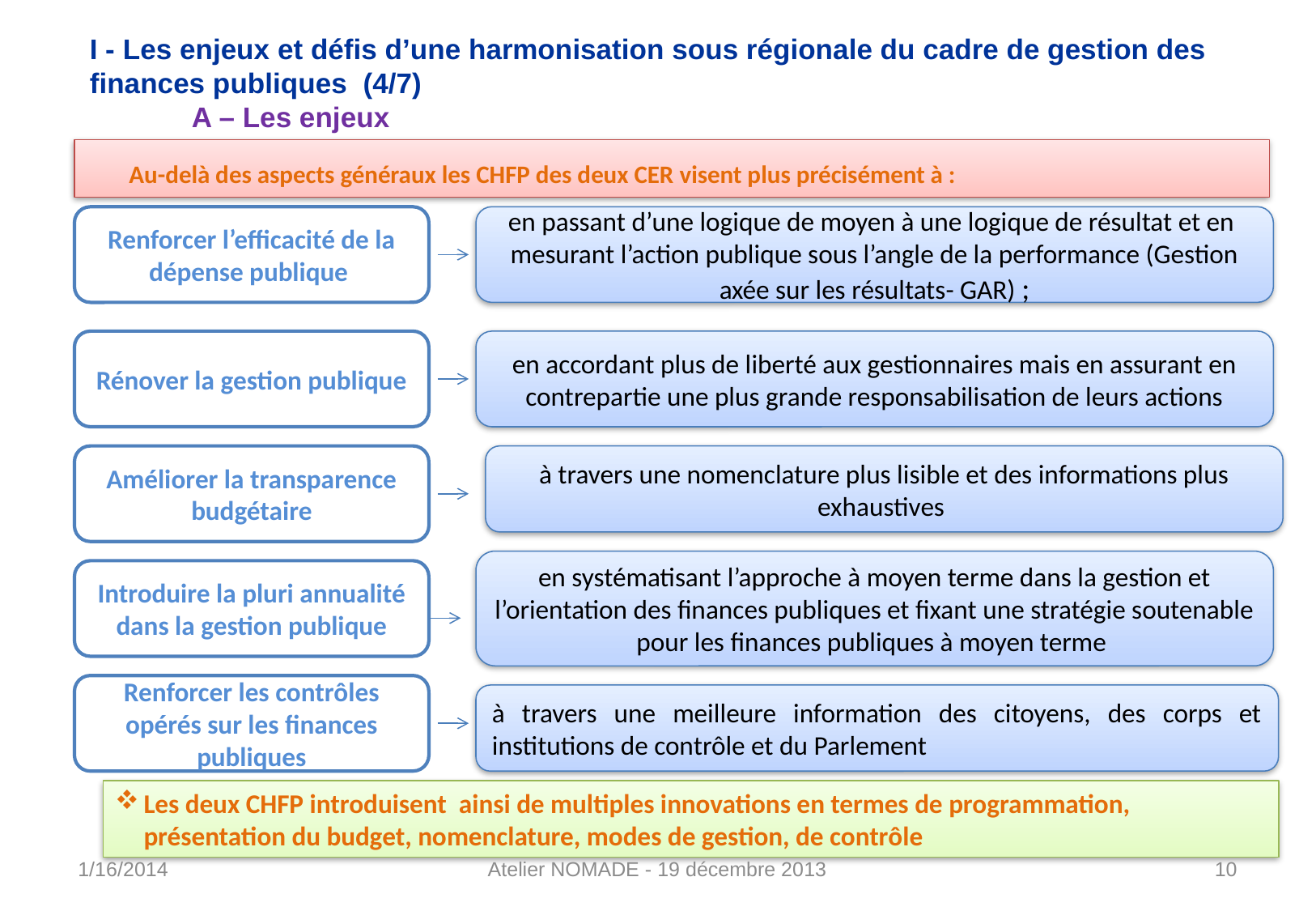

# I - Les enjeux et défis d’une harmonisation sous régionale du cadre de gestion des finances publiques  (4/7) A – Les enjeux
	Au-delà des aspects généraux les CHFP des deux CER visent plus précisément à :

Renforcer l’efficacité de la dépense publique
en passant d’une logique de moyen à une logique de résultat et en  mesurant l’action publique sous l’angle de la performance (Gestion axée sur les résultats- GAR) ;
Rénover la gestion publique
en accordant plus de liberté aux gestionnaires mais en assurant en contrepartie une plus grande responsabilisation de leurs actions
Améliorer la transparence budgétaire
à travers une nomenclature plus lisible et des informations plus exhaustives
en systématisant l’approche à moyen terme dans la gestion et l’orientation des finances publiques et fixant une stratégie soutenable pour les finances publiques à moyen terme
Introduire la pluri annualité dans la gestion publique
Renforcer les contrôles opérés sur les finances publiques
à travers une meilleure information des citoyens, des corps et institutions de contrôle et du Parlement
Les deux CHFP introduisent  ainsi de multiples innovations en termes de programmation, présentation du budget, nomenclature, modes de gestion, de contrôle
1/16/2014
Atelier NOMADE - 19 décembre 2013
10